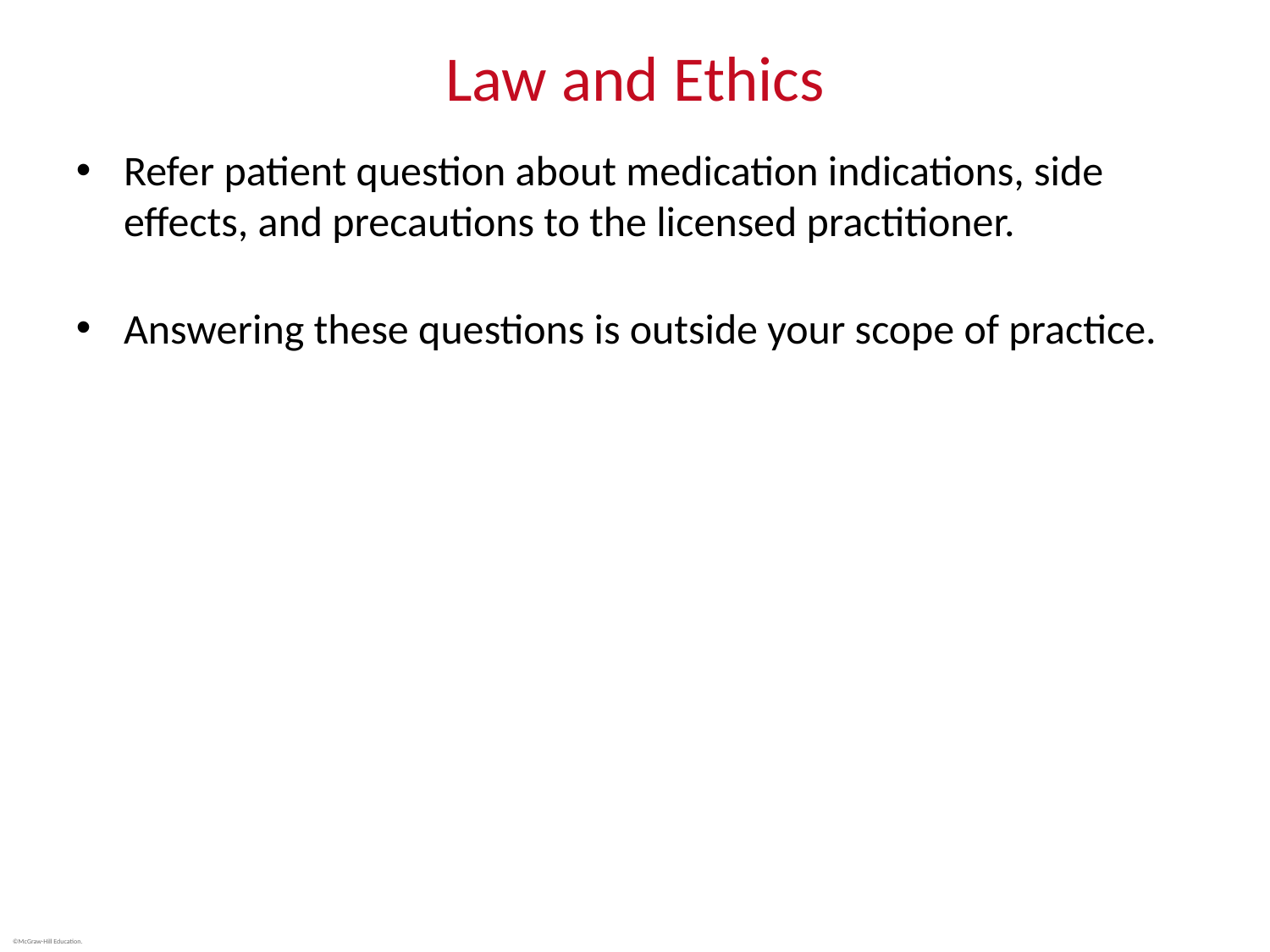

# Law and Ethics
Refer patient question about medication indications, side effects, and precautions to the licensed practitioner.
Answering these questions is outside your scope of practice.